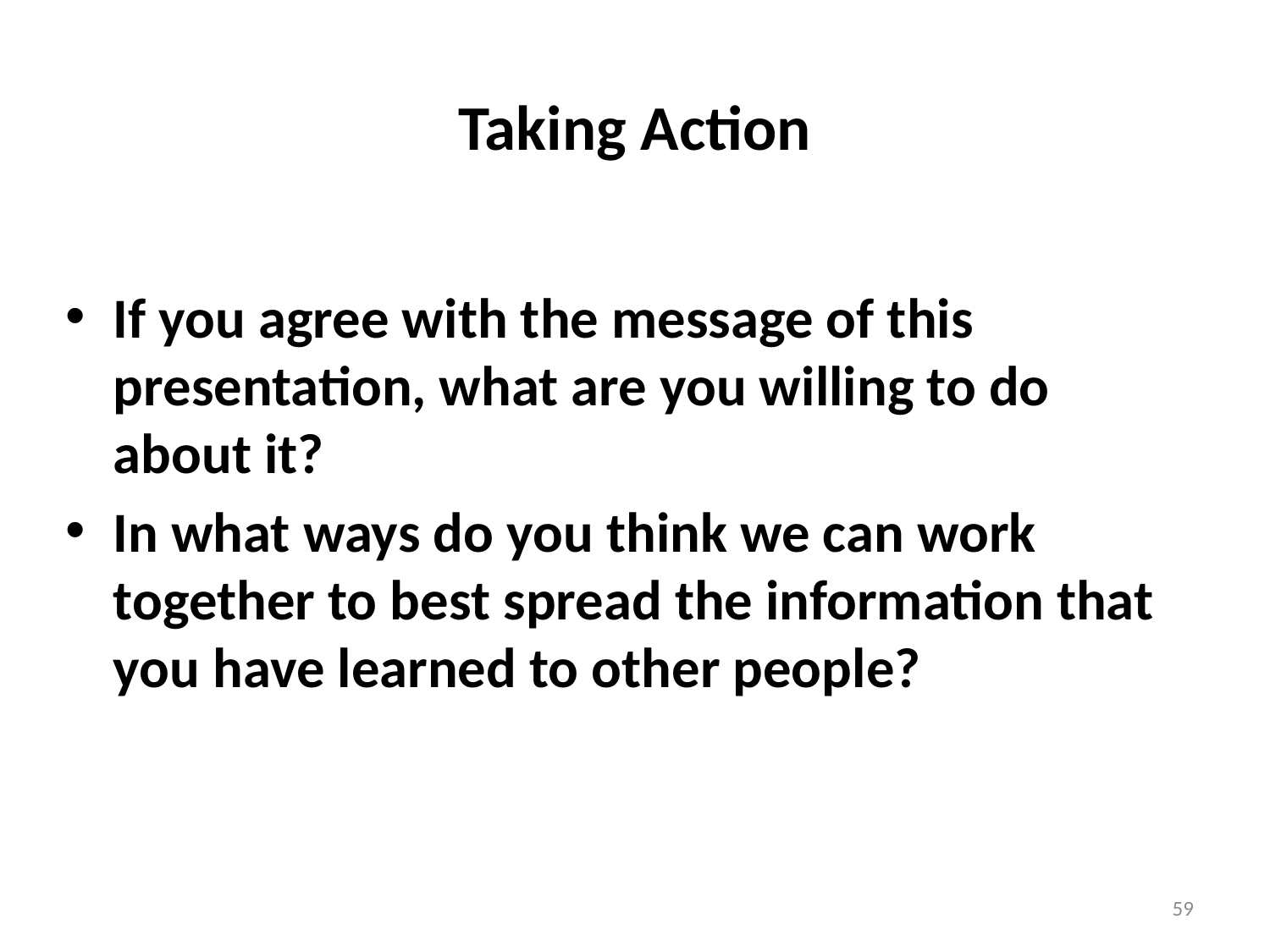

# Taking Action
If you agree with the message of this presentation, what are you willing to do about it?
In what ways do you think we can work together to best spread the information that you have learned to other people?

59